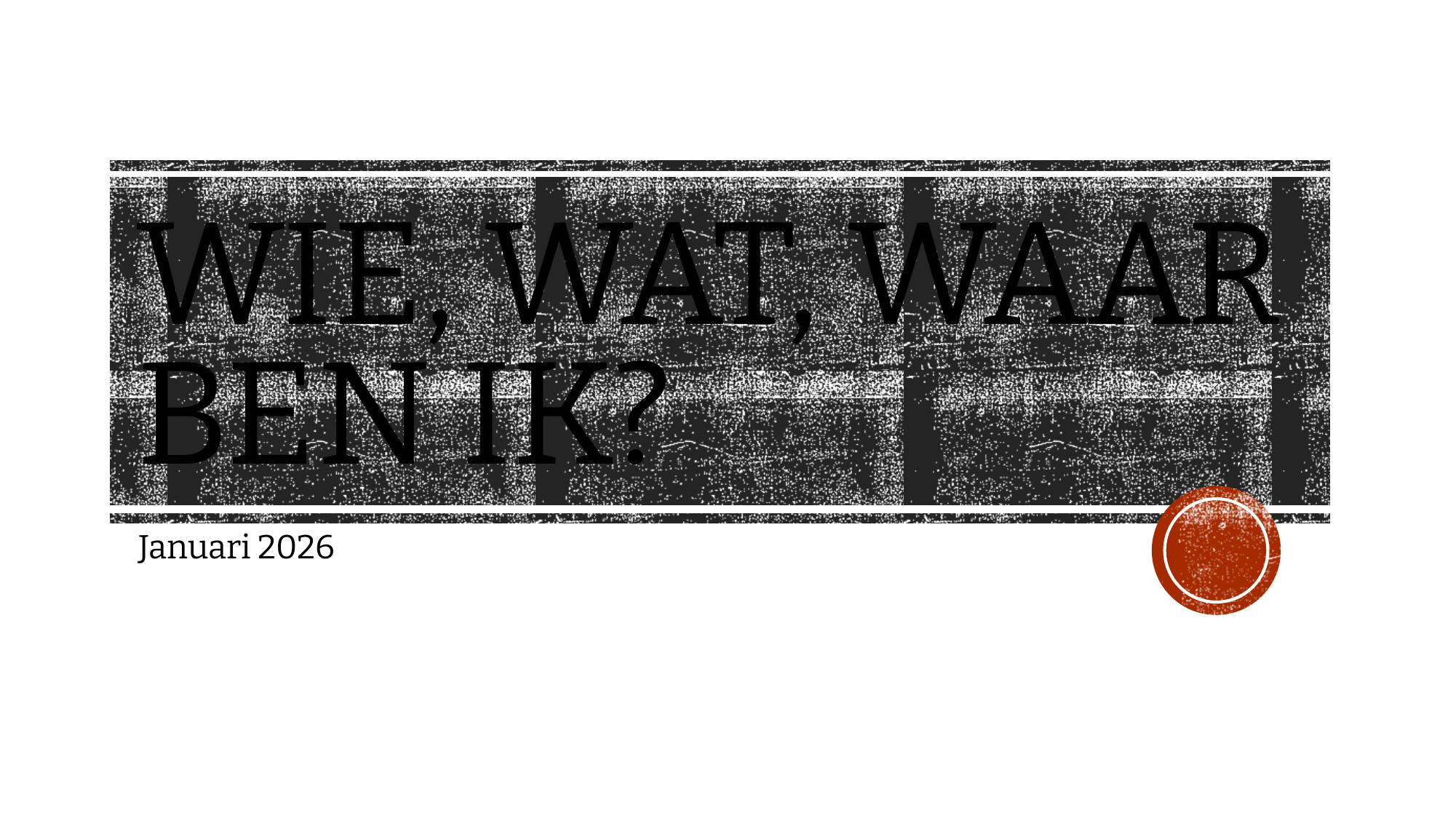

# Wie, wat, waar ben ik?
Januari 2026